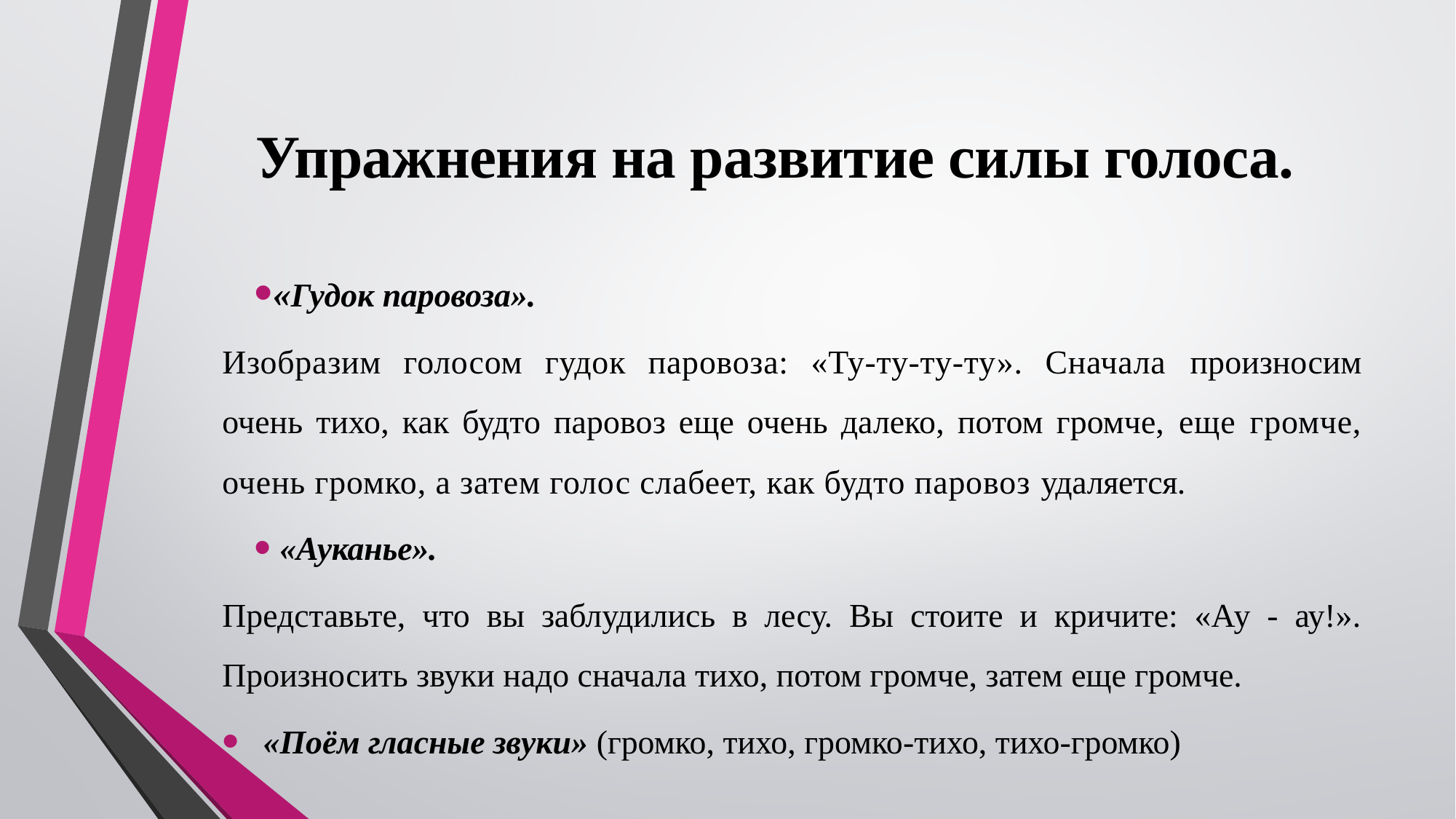

# Упражнения на развитие силы голоса.
«Гудок паровоза».
Изобразим голосом гудок паровоза: «Ту-ту-ту-ту». Сначала произносим очень тихо, как будто паровоз еще очень далеко, потом громче, еще громче, очень громко, а затем голос слабеет, как будто паровоз удаляется.
 «Ауканье».
Представьте, что вы заблудились в лесу. Вы стоите и кричите: «Ау - ау!». Произносить звуки надо сначала тихо, потом громче, затем еще громче.
«Поём гласные звуки» (громко, тихо, громко-тихо, тихо-громко)